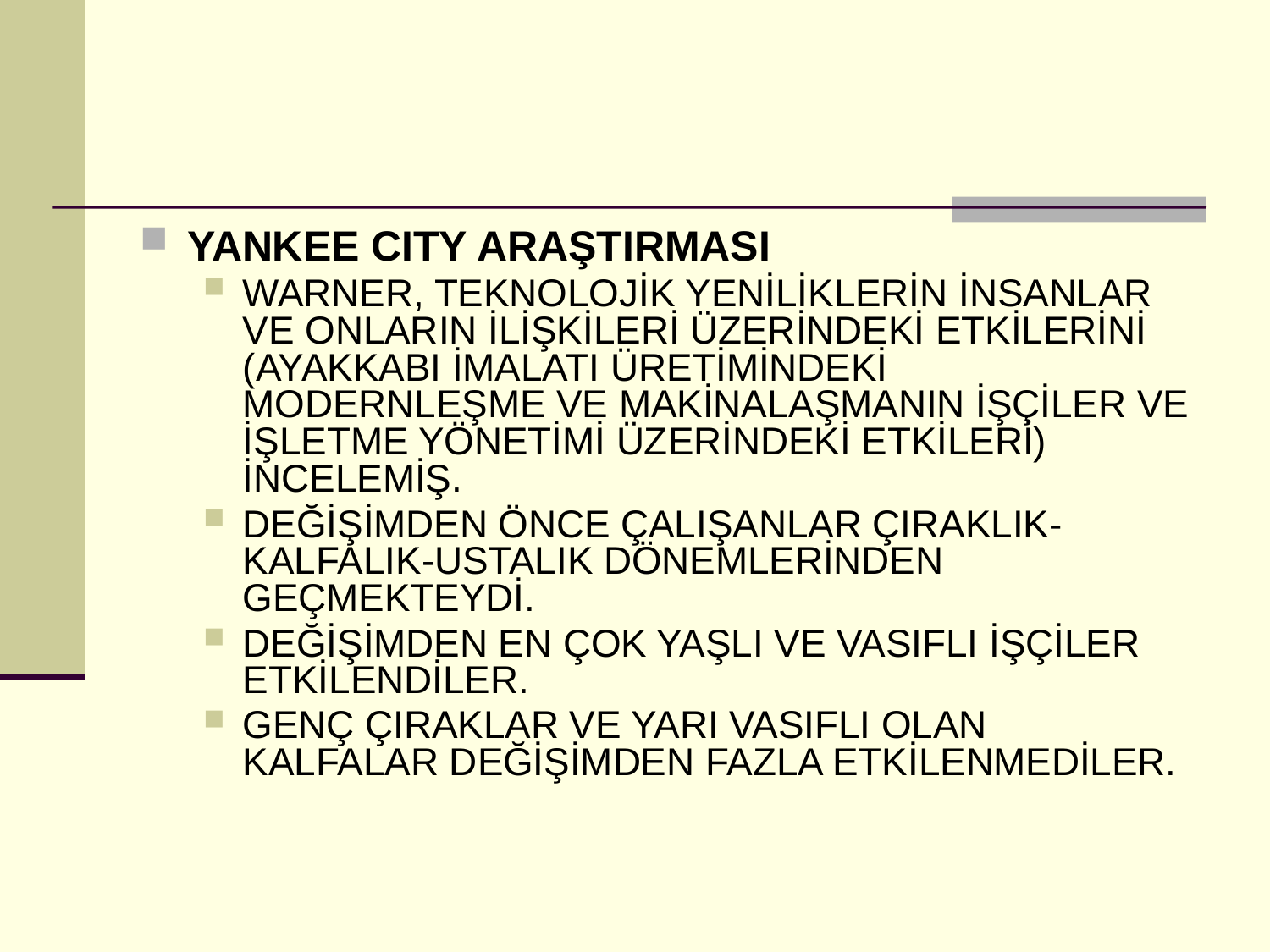

#
YANKEE CITY ARAŞTIRMASI
WARNER, TEKNOLOJİK YENİLİKLERİN İNSANLAR VE ONLARIN İLİŞKİLERİ ÜZERİNDEKİ ETKİLERİNİ (AYAKKABI İMALATI ÜRETİMİNDEKİ MODERNLEŞME VE MAKİNALAŞMANIN İŞÇİLER VE İŞLETME YÖNETİMİ ÜZERİNDEKİ ETKİLERİ) İNCELEMİŞ.
DEĞİŞİMDEN ÖNCE ÇALIŞANLAR ÇIRAKLIK-KALFALIK-USTALIK DÖNEMLERİNDEN GEÇMEKTEYDİ.
DEĞİŞİMDEN EN ÇOK YAŞLI VE VASIFLI İŞÇİLER ETKİLENDİLER.
GENÇ ÇIRAKLAR VE YARI VASIFLI OLAN KALFALAR DEĞİŞİMDEN FAZLA ETKİLENMEDİLER.